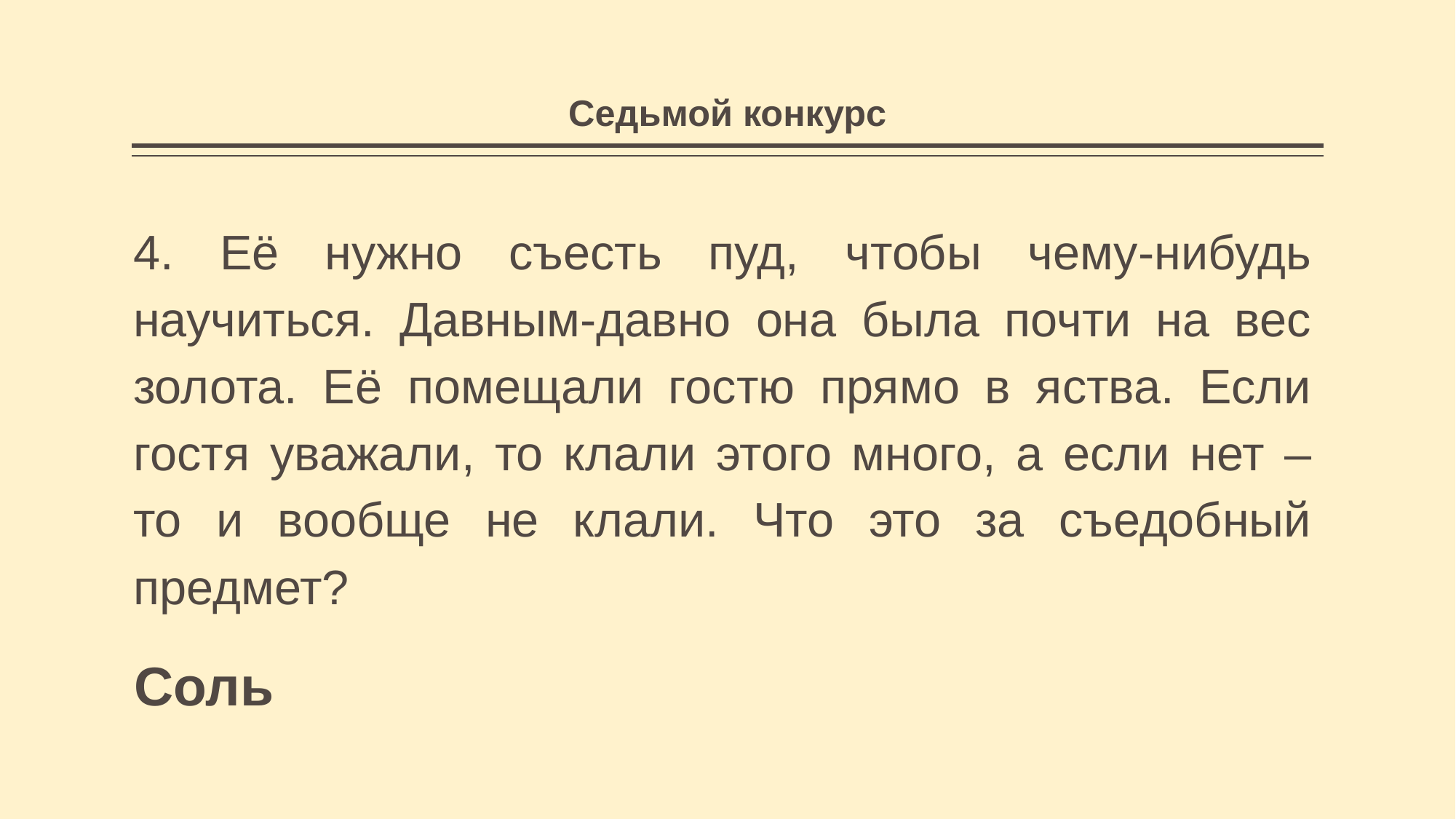

# Седьмой конкурс
4. Её нужно съесть пуд, чтобы чему-нибудь научиться. Давным-давно она была почти на вес золота. Её помещали гостю прямо в яства. Если гостя уважали, то клали этого много, а если нет – то и вообще не клали. Что это за съедобный предмет?
Соль